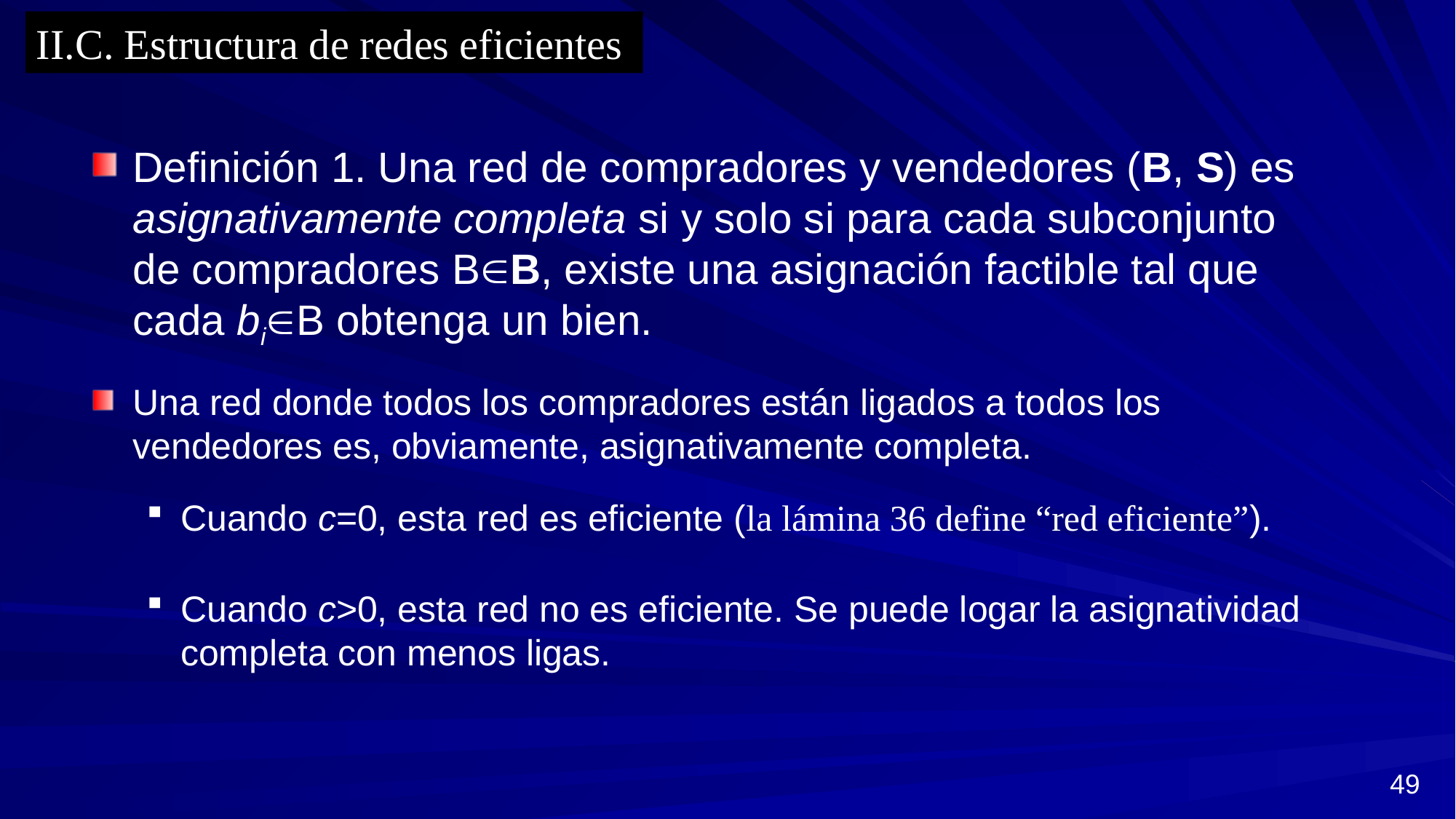

II.C. Estructura de redes eficientes
Definición 1. Una red de compradores y vendedores (B, S) es asignativamente completa si y solo si para cada subconjunto de compradores B∈B, existe una asignación factible tal que cada bi∈B obtenga un bien.

Una red donde todos los compradores están ligados a todos los vendedores es, obviamente, asignativamente completa.

Cuando c=0, esta red es eficiente (la lámina 36 define “red eficiente”).

Cuando c>0, esta red no es eficiente. Se puede logar la asignatividad completa con menos ligas.
49